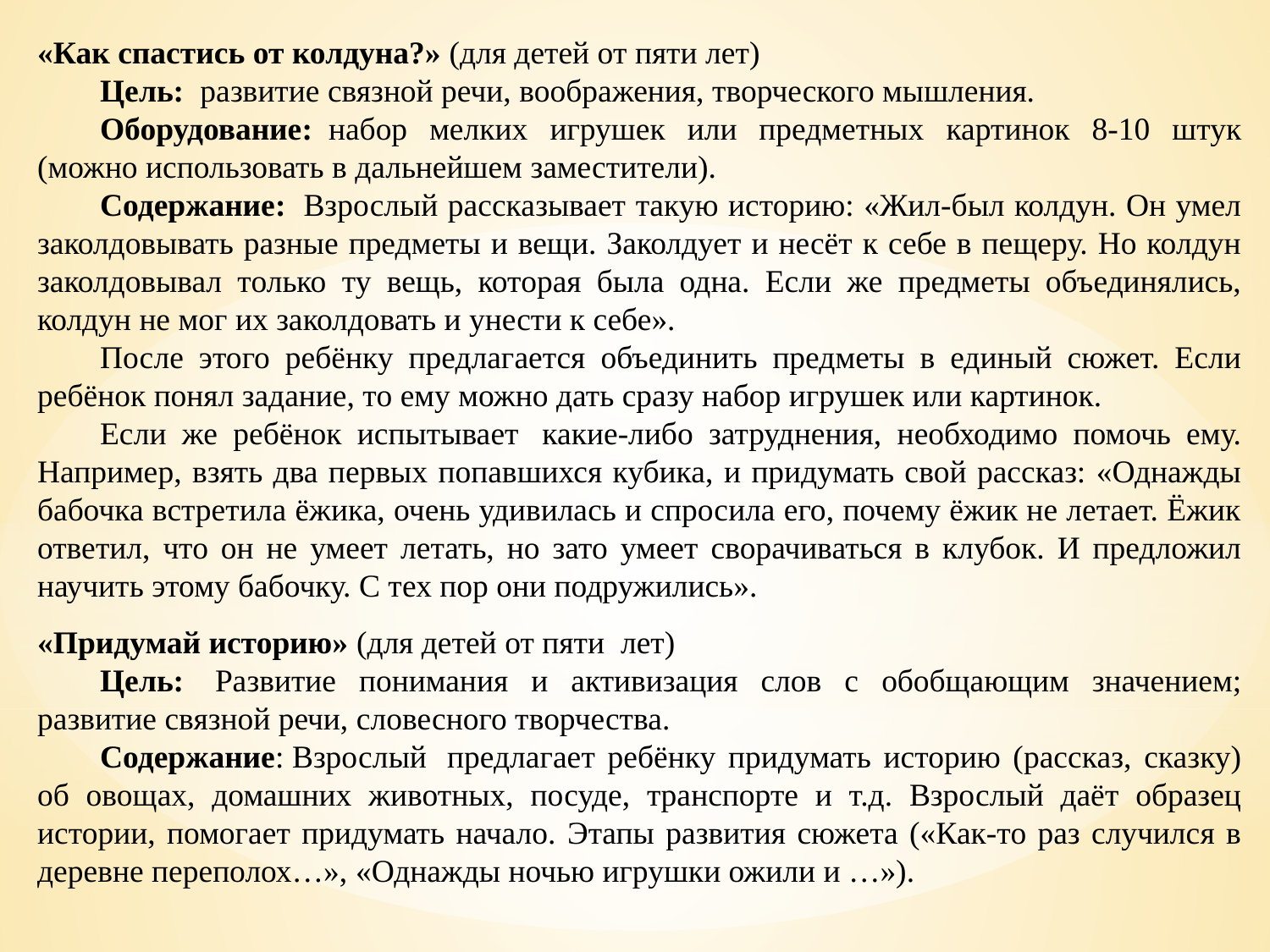

«Как спастись от колдуна?» (для детей от пяти лет)
Цель:  развитие связной речи, воображения, творческого мышления.
Оборудование:  набор мелких игрушек или предметных картинок 8-10 штук (можно использовать в дальнейшем заместители).
Содержание:  Взрослый рассказывает такую историю: «Жил-был колдун. Он умел заколдовывать разные предметы и вещи. Заколдует и несёт к себе в пещеру. Но колдун заколдовывал только ту вещь, которая была одна. Если же предметы объединялись, колдун не мог их заколдовать и унести к себе».
После этого ребёнку предлагается объединить предметы в единый сюжет. Если ребёнок понял задание, то ему можно дать сразу набор игрушек или картинок.
Если же ребёнок испытывает  какие-либо затруднения, необходимо помочь ему. Например, взять два первых попавшихся кубика, и придумать свой рассказ: «Однажды бабочка встретила ёжика, очень удивилась и спросила его, почему ёжик не летает. Ёжик ответил, что он не умеет летать, но зато умеет сворачиваться в клубок. И предложил научить этому бабочку. С тех пор они подружились».
«Придумай историю» (для детей от пяти  лет)
Цель:  Развитие понимания и активизация слов с обобщающим значением; развитие связной речи, словесного творчества.
Содержание: Взрослый  предлагает ребёнку придумать историю (рассказ, сказку) об овощах, домашних животных, посуде, транспорте и т.д. Взрослый даёт образец истории, помогает придумать начало. Этапы развития сюжета («Как-то раз случился в деревне переполох…», «Однажды ночью игрушки ожили и …»).